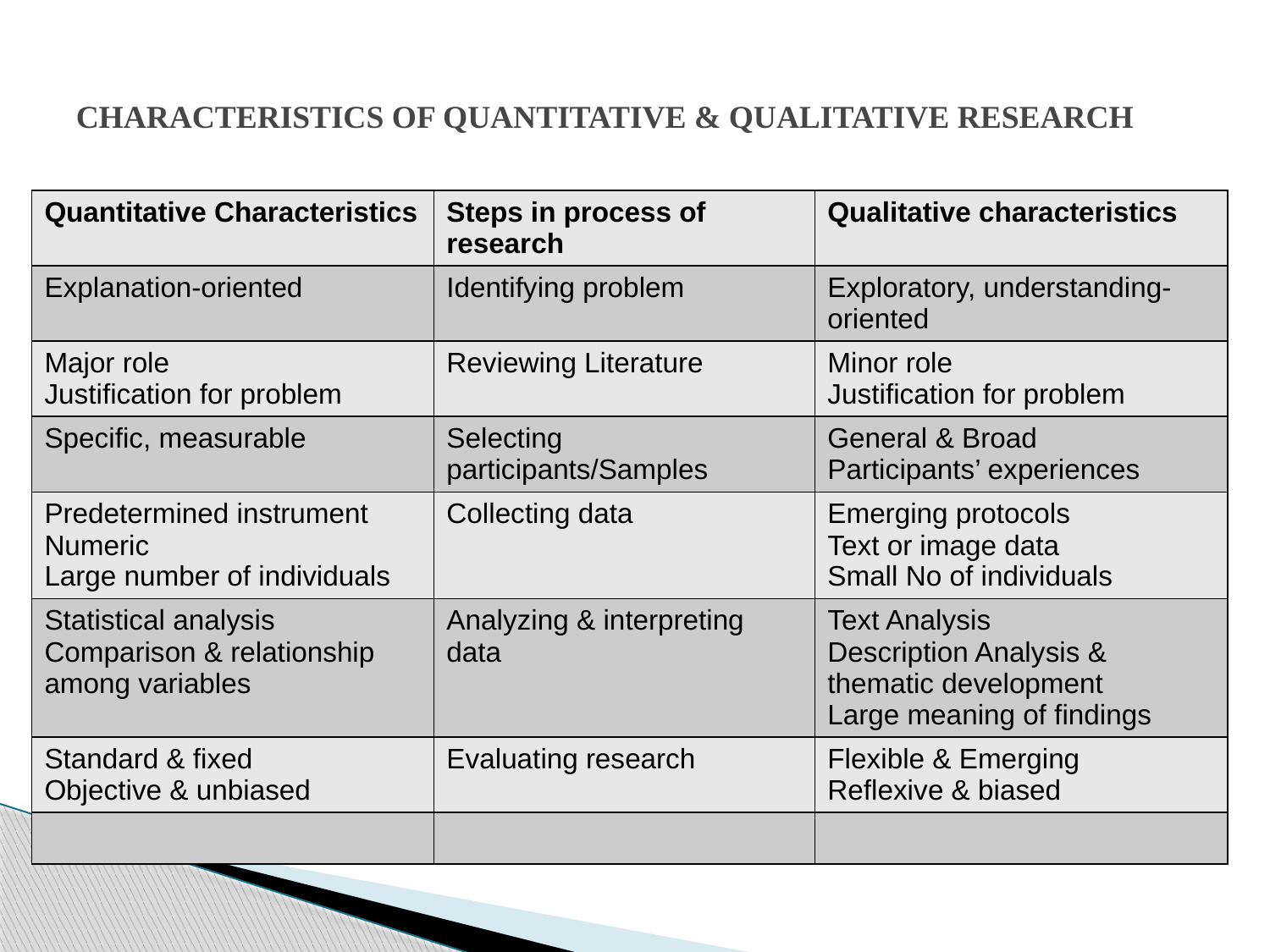

# CHARACTERISTICS OF QUANTITATIVE & QUALITATIVE RESEARCH
| Quantitative Characteristics | Steps in process of research | Qualitative characteristics |
| --- | --- | --- |
| Explanation-oriented | Identifying problem | Exploratory, understanding-oriented |
| Major role Justification for problem | Reviewing Literature | Minor role Justification for problem |
| Specific, measurable | Selecting participants/Samples | General & Broad Participants’ experiences |
| Predetermined instrument Numeric Large number of individuals | Collecting data | Emerging protocols Text or image data Small No of individuals |
| Statistical analysis Comparison & relationship among variables | Analyzing & interpreting data | Text Analysis Description Analysis & thematic development Large meaning of findings |
| Standard & fixed Objective & unbiased | Evaluating research | Flexible & Emerging Reflexive & biased |
|  |  |  |